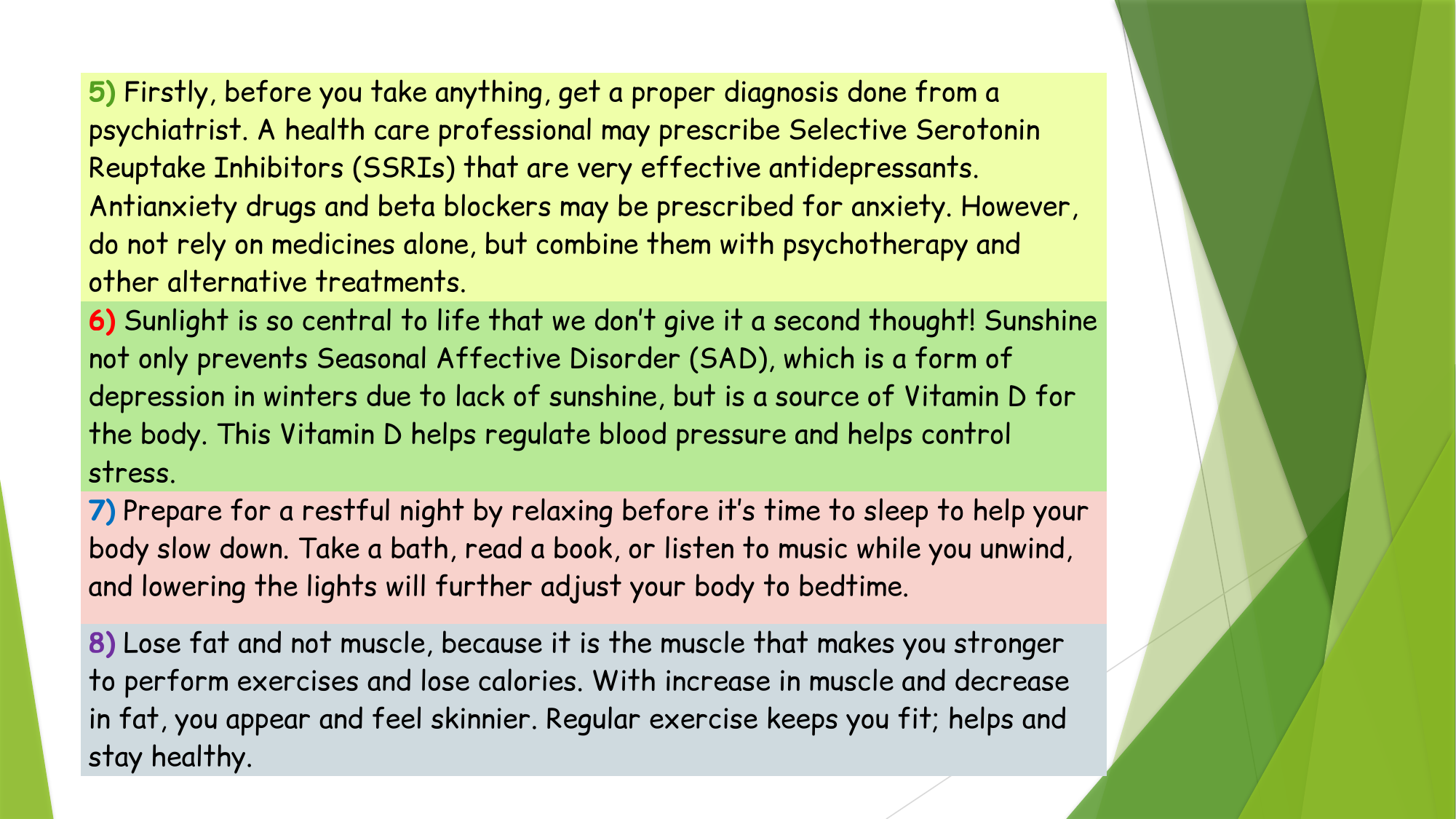

#
| 5) Firstly, before you take anything, get a proper diagnosis done from a psychiatrist. A health care professional may prescribe Selective Serotonin Reuptake Inhibitors (SSRIs) that are very effective antidepressants. Antianxiety drugs and beta blockers may be prescribed for anxiety. However, do not rely on medicines alone, but combine them with psychotherapy and other alternative treatments. |
| --- |
| 6) Sunlight is so central to life that we don’t give it a second thought! Sunshine not only prevents Seasonal Affective Disorder (SAD), which is a form of depression in winters due to lack of sunshine, but is a source of Vitamin D for the body. This Vitamin D helps regulate blood pressure and helps control stress. |
| 7) Prepare for a restful night by relaxing before it’s time to sleep to help your body slow down. Take a bath, read a book, or listen to music while you unwind, and lowering the lights will further adjust your body to bedtime. |
| 8) Lose fat and not muscle, because it is the muscle that makes you stronger to perform exercises and lose calories. With increase in muscle and decrease in fat, you appear and feel skinnier. Regular exercise keeps you fit; helps and stay healthy. |